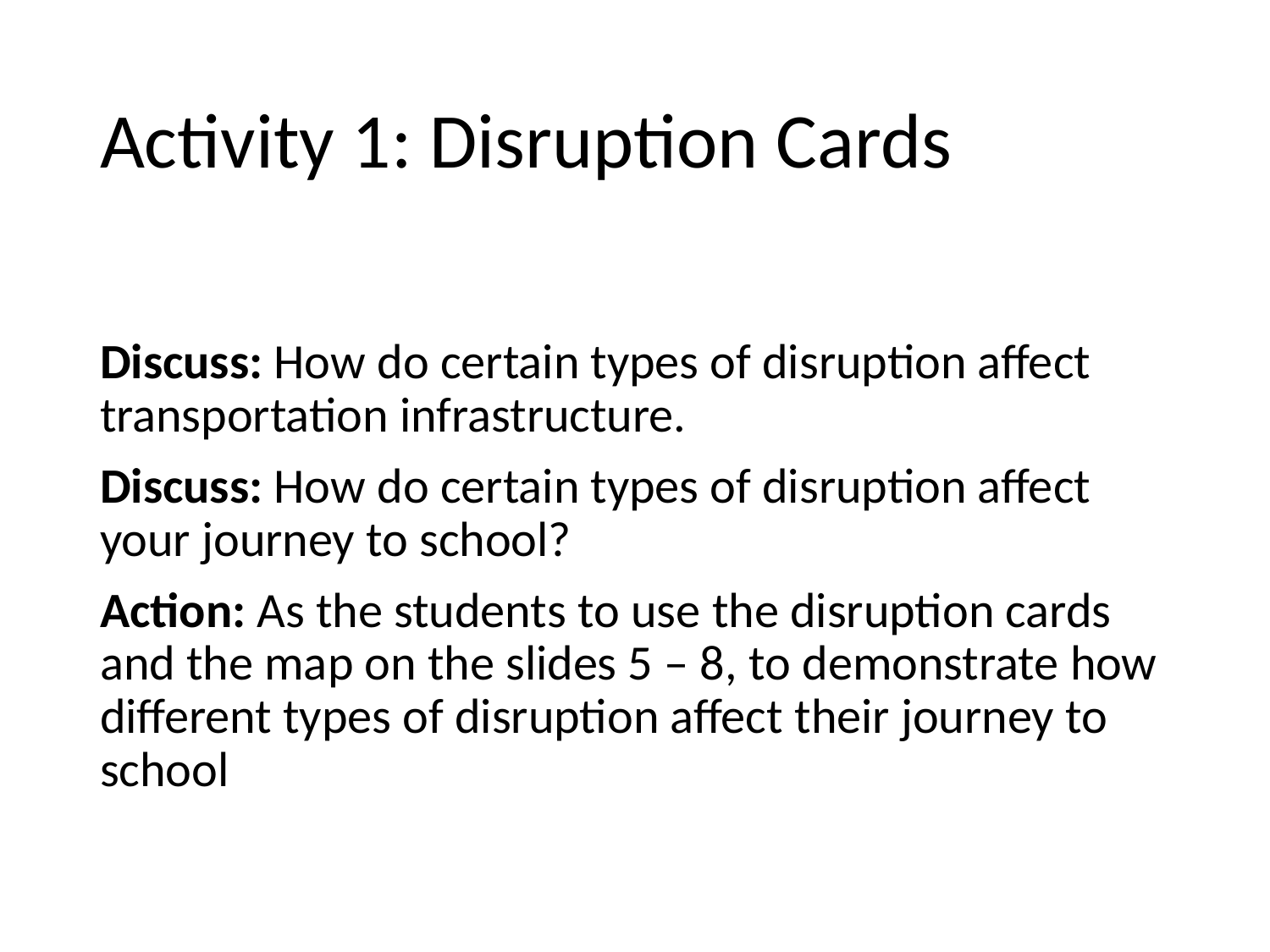

# Activity 1: Disruption Cards

Discuss: How do certain types of disruption affect transportation infrastructure.
Discuss: How do certain types of disruption affect your journey to school?
Action: As the students to use the disruption cards and the map on the slides 5 – 8, to demonstrate how different types of disruption affect their journey to school